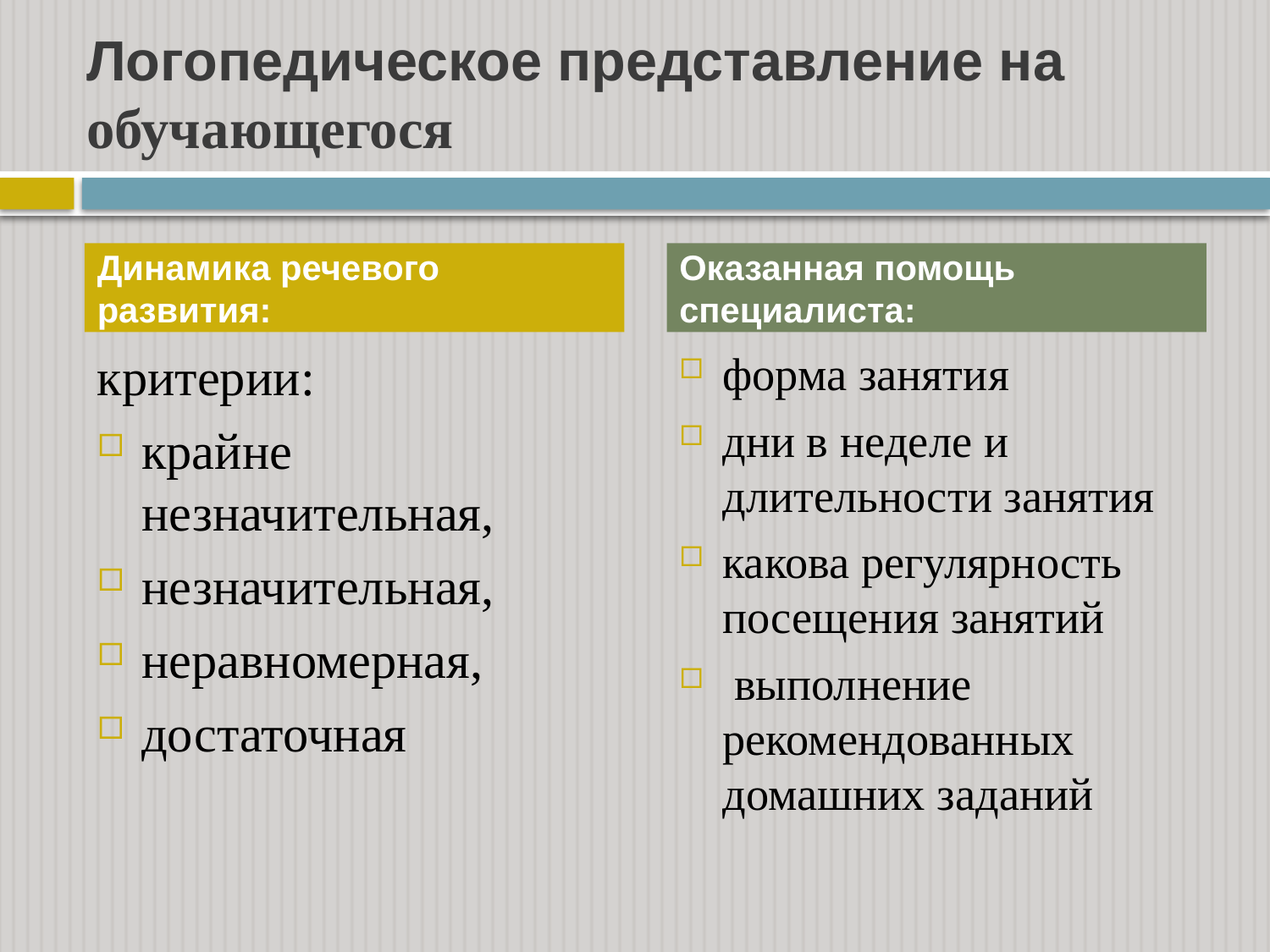

# Логопедическое представление на обучающегося
Динамика речевого развития:
Оказанная помощь специалиста:
критерии:
крайне незначительная,
незначительная,
неравномерная,
достаточная

форма занятия
дни в неделе и длительности занятия
какова регулярность посещения занятий
 выполнение рекомендованных домашних заданий